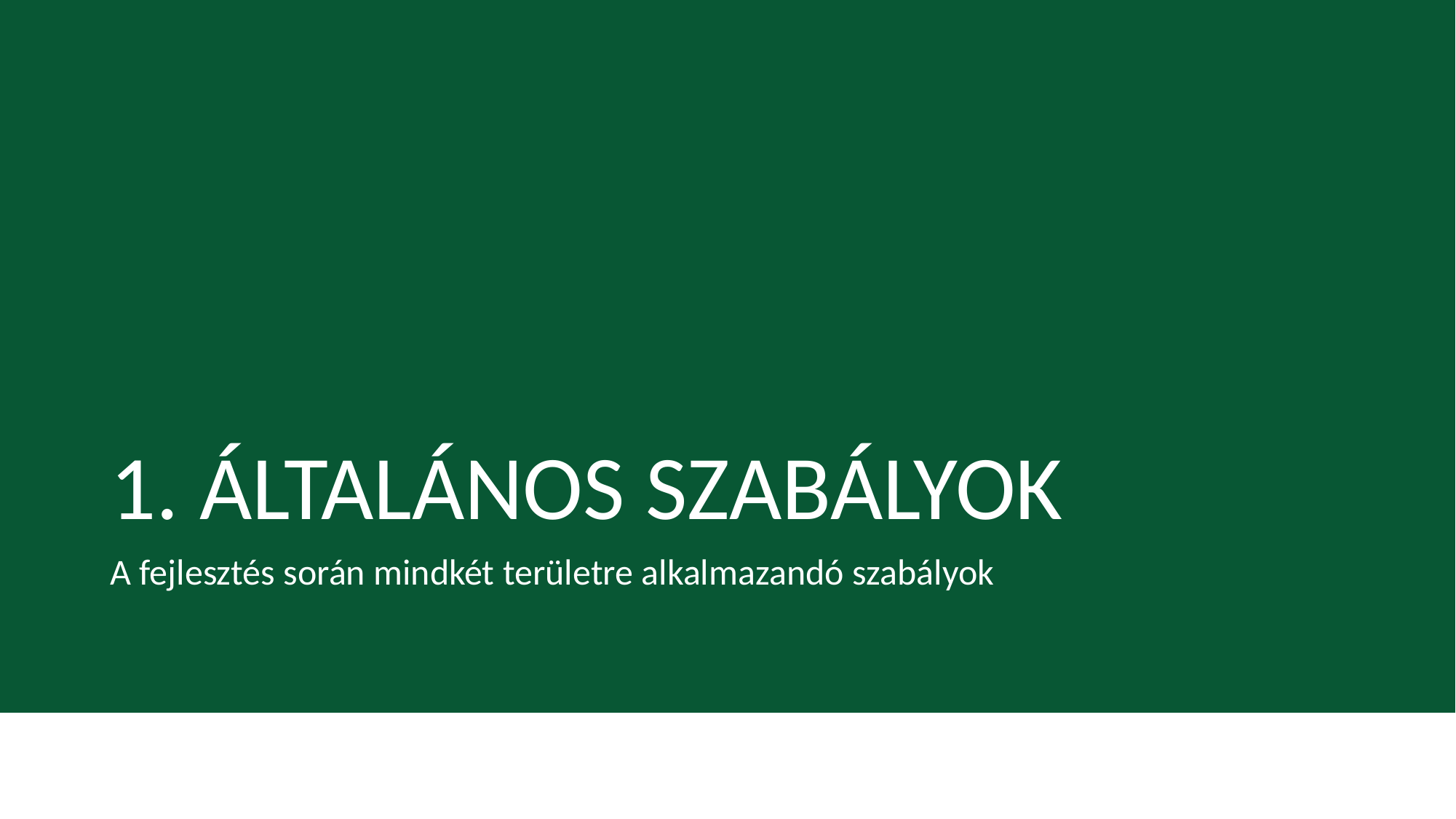

# 1. ÁLTALÁNOS SZABÁLYOK
A fejlesztés során mindkét területre alkalmazandó szabályok